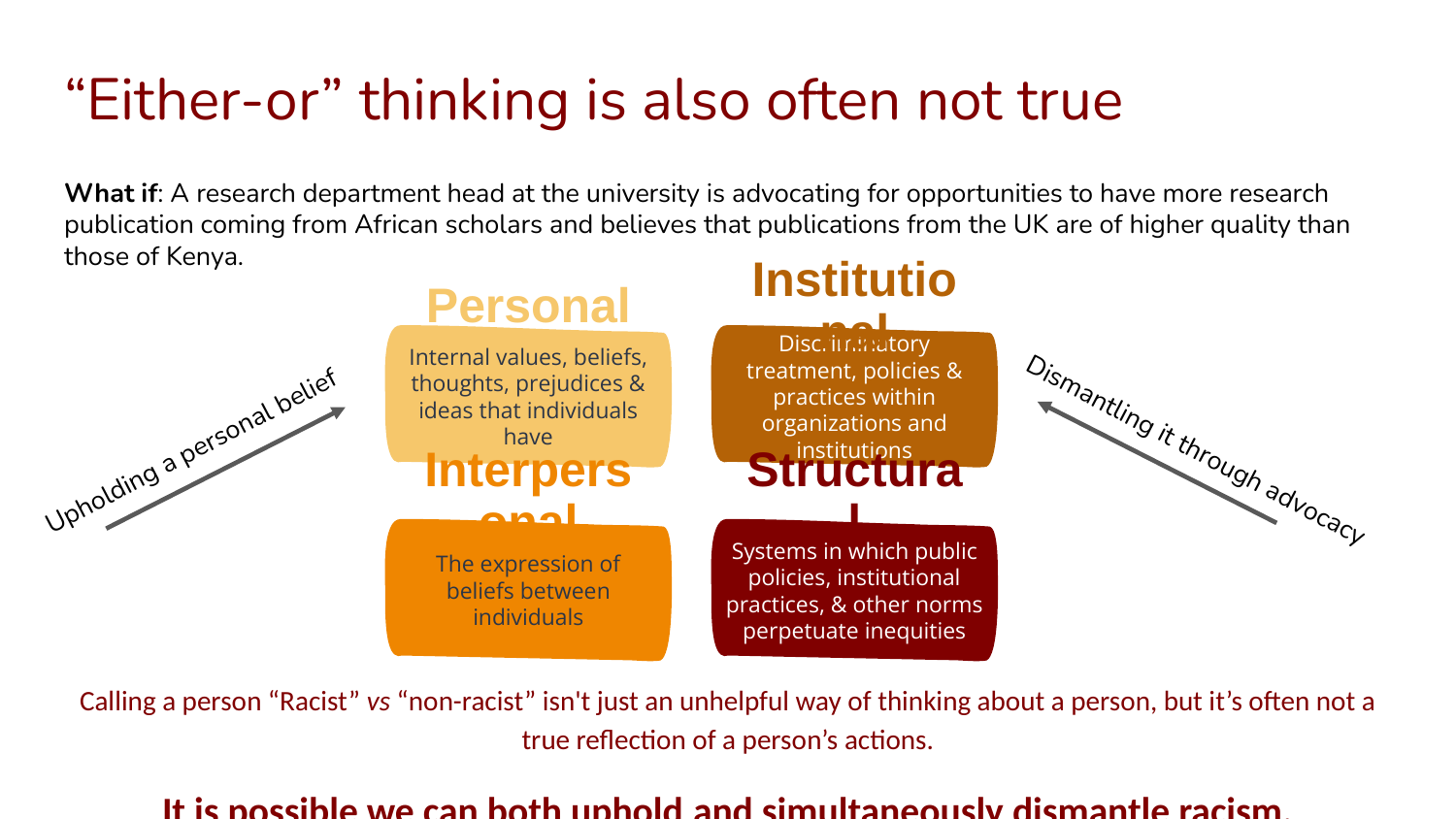

# “Either-or” thinking is also often not true
What if: A research department head at the university is advocating for opportunities to have more research publication coming from African scholars and believes that publications from the UK are of higher quality than those of Kenya.
Personal
Institutional
Internal values, beliefs, thoughts, prejudices & ideas that individuals have
Discriminatory treatment, policies & practices within organizations and institutions
Interpersonal
Structural
The expression of beliefs between individuals
Systems in which public policies, institutional practices, & other norms perpetuate inequities
Upholding a personal belief
Dismantling it through advocacy
Calling a person “Racist” vs “non-racist” isn't just an unhelpful way of thinking about a person, but it’s often not a true reflection of a person’s actions.
It is possible we can both uphold and simultaneously dismantle racism.